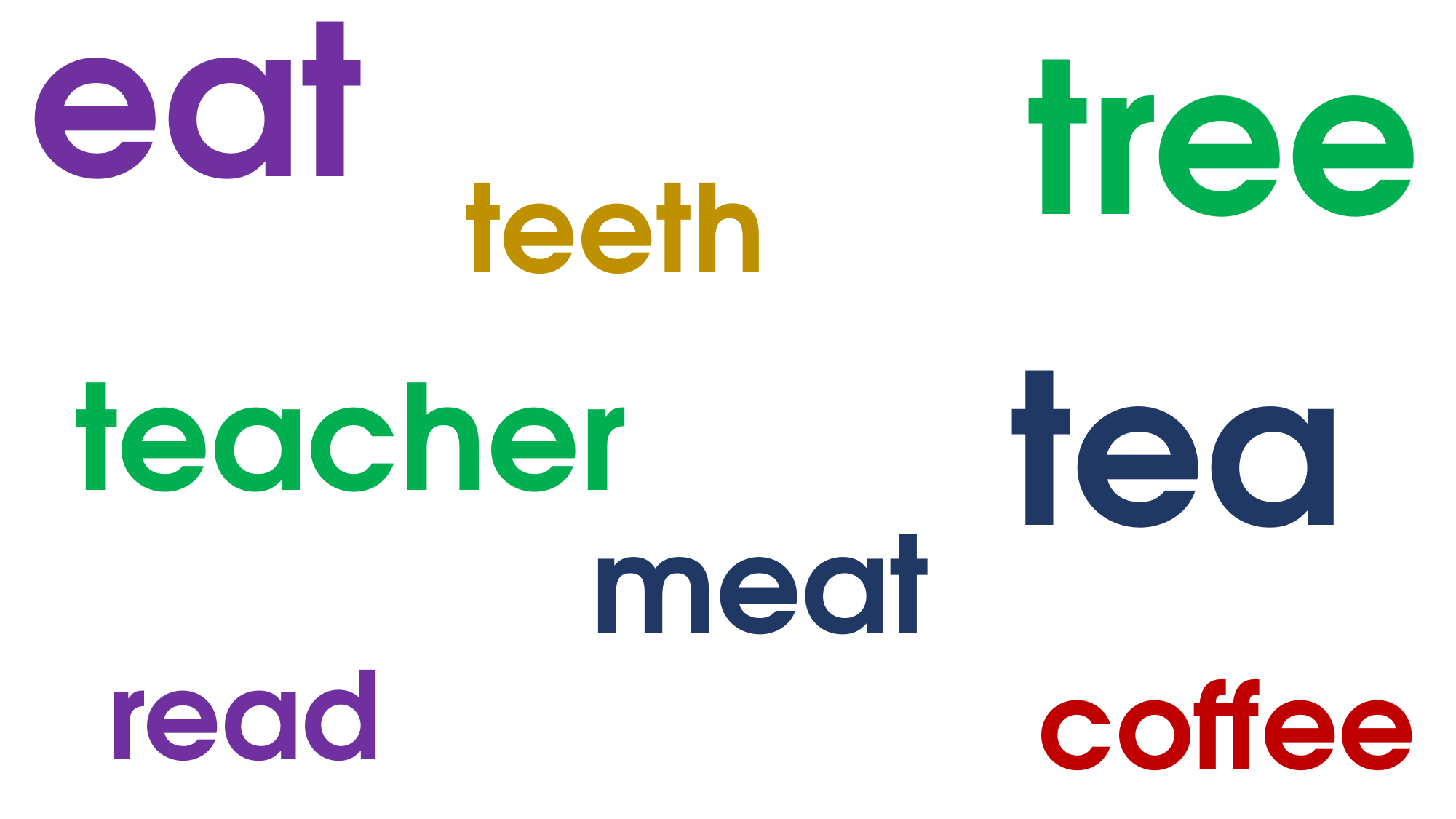

tree
eat
teeth
tea
teacher
meat
read
coffee